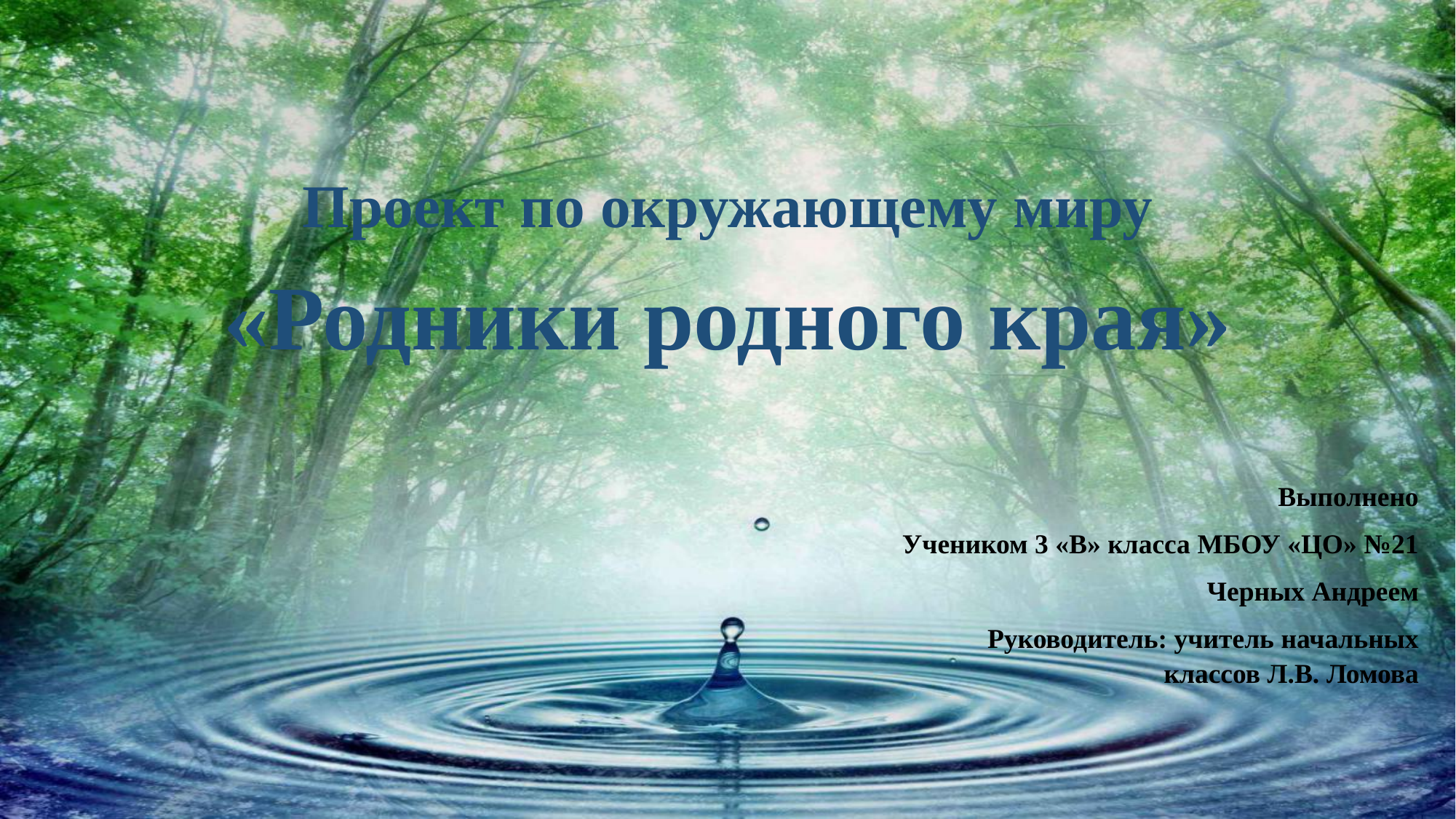

Проект по окружающему миру
«Родники родного края»
Выполнено
Учеником 3 «В» класса МБОУ «ЦО» №21
Черных Андреем
Руководитель: учитель начальных классов Л.В. Ломова